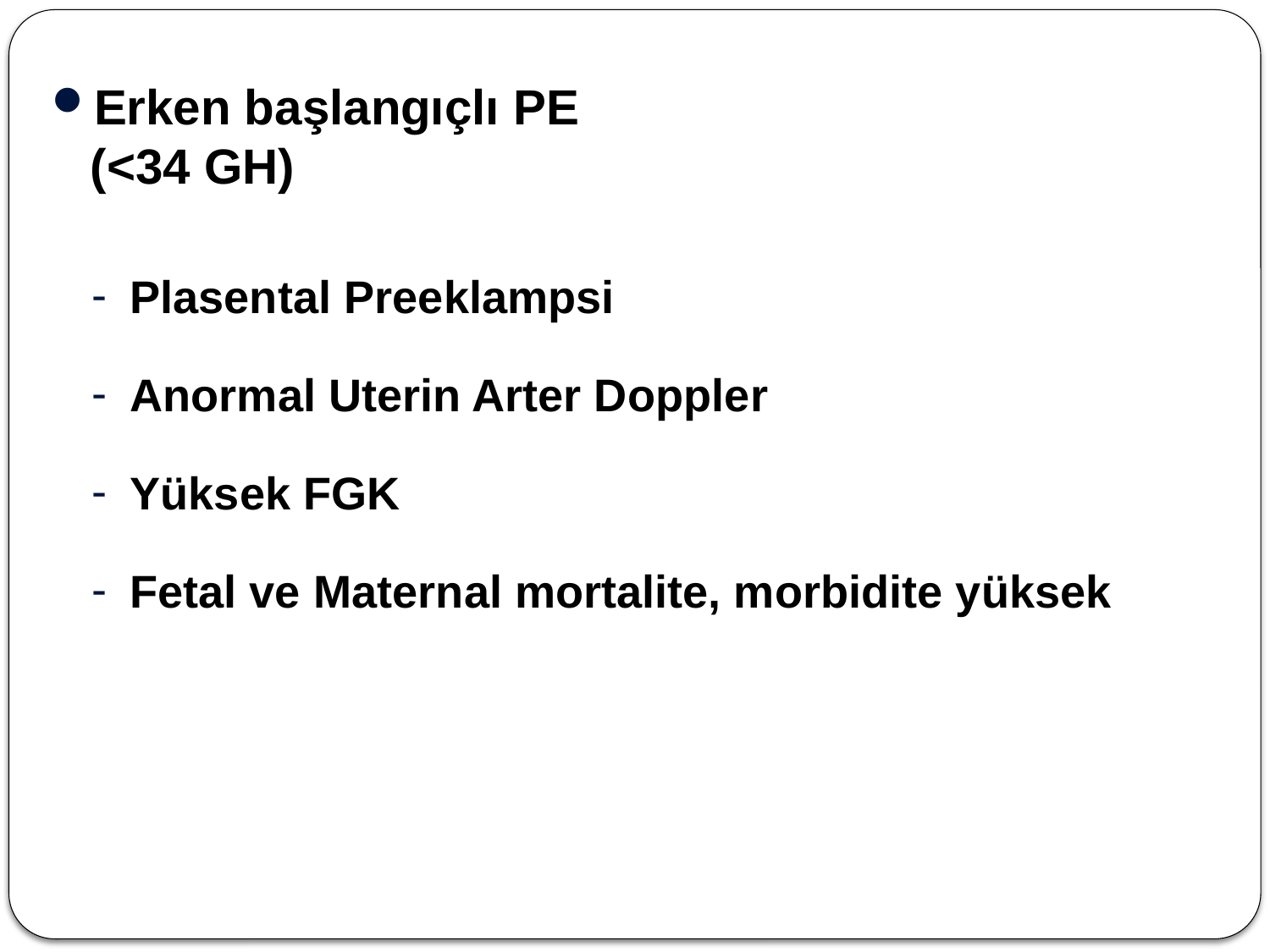

Erken başlangıçlı PE          (<34 GH)
Plasental Preeklampsi
Anormal Uterin Arter Doppler
Yüksek FGK
Fetal ve Maternal mortalite, morbidite yüksek